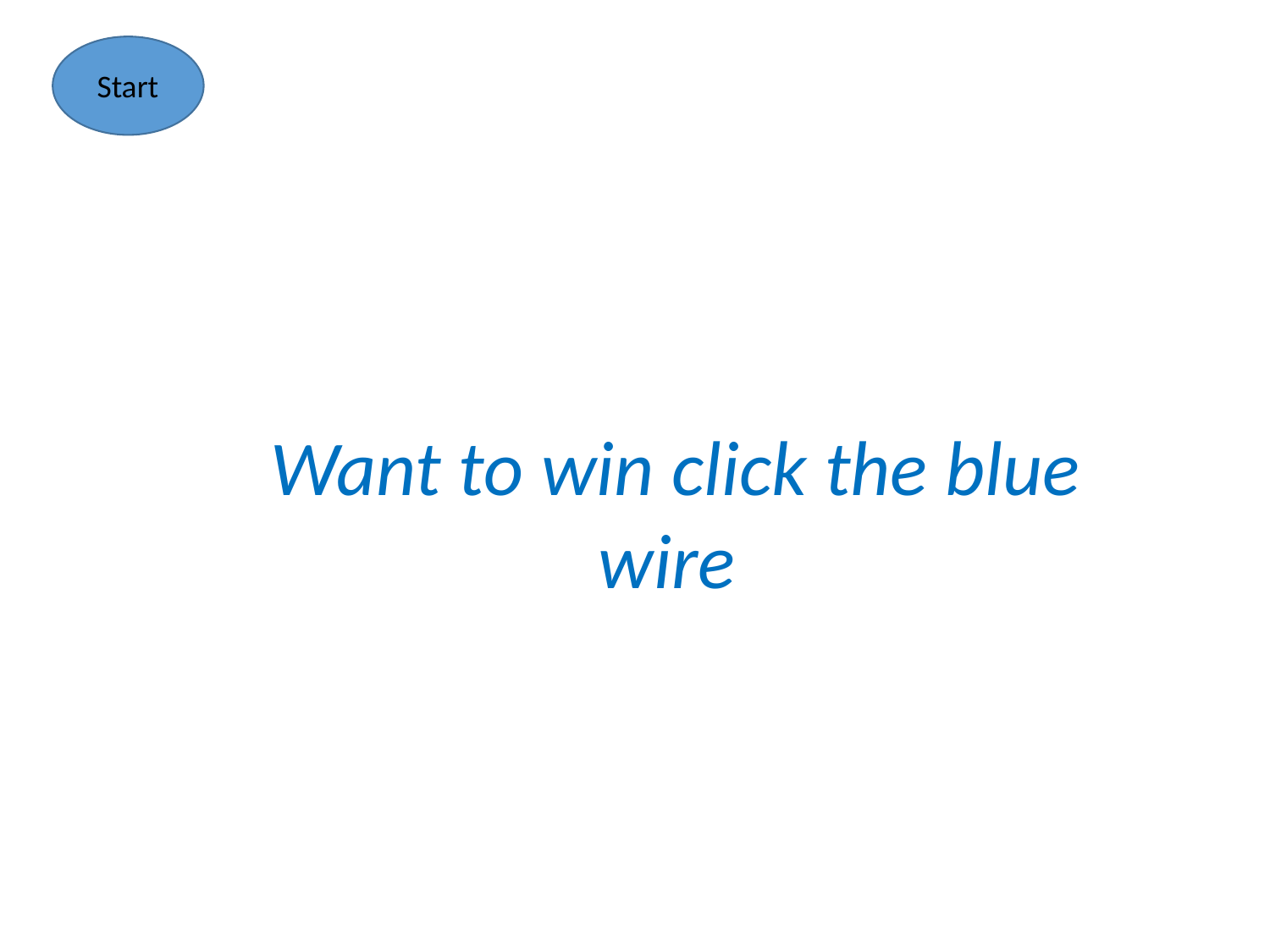

Start
Want to win click the blue wire